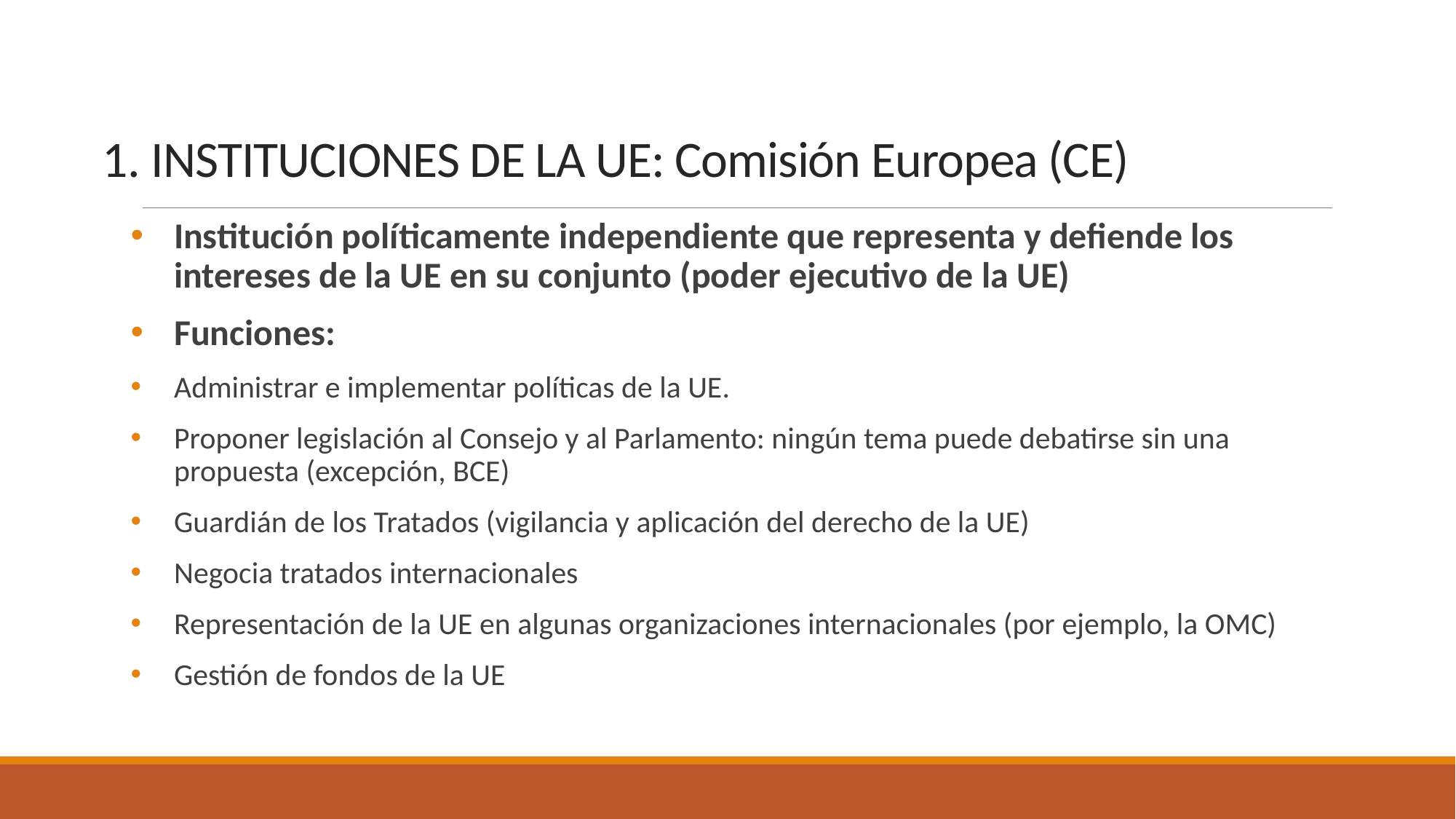

1. INSTITUCIONES DE LA UE: Comisión Europea (CE)
Institución políticamente independiente que representa y defiende los intereses de la UE en su conjunto (poder ejecutivo de la UE)
Funciones:
Administrar e implementar políticas de la UE.
Proponer legislación al Consejo y al Parlamento: ningún tema puede debatirse sin una propuesta (excepción, BCE)
Guardián de los Tratados (vigilancia y aplicación del derecho de la UE)
Negocia tratados internacionales
Representación de la UE en algunas organizaciones internacionales (por ejemplo, la OMC)
Gestión de fondos de la UE